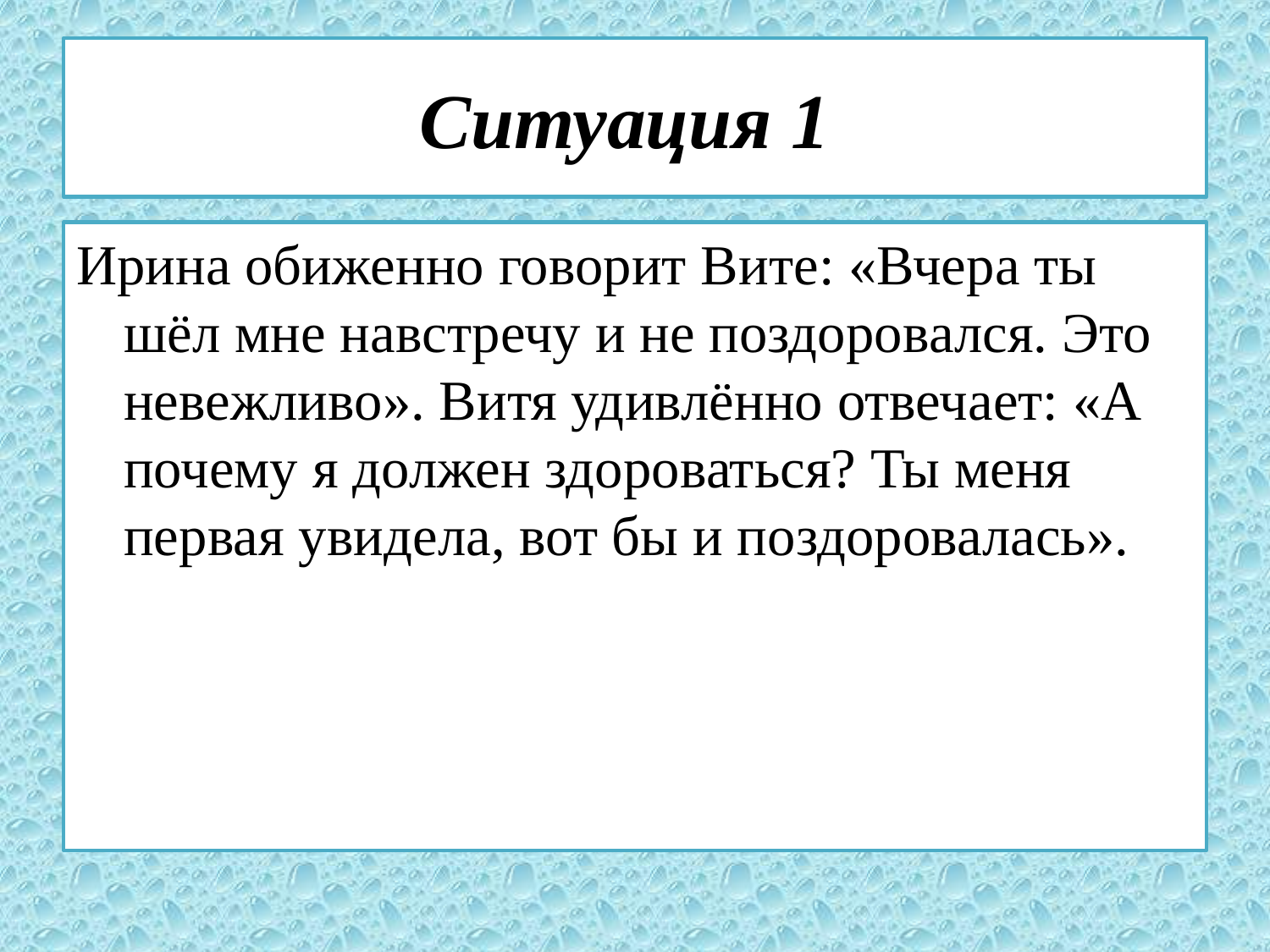

# Ситуация 1
Ирина обиженно говорит Вите: «Вчера ты шёл мне навстречу и не поздоровался. Это невежливо». Витя удивлённо отвечает: «А почему я должен здороваться? Ты меня первая увидела, вот бы и поздоровалась».